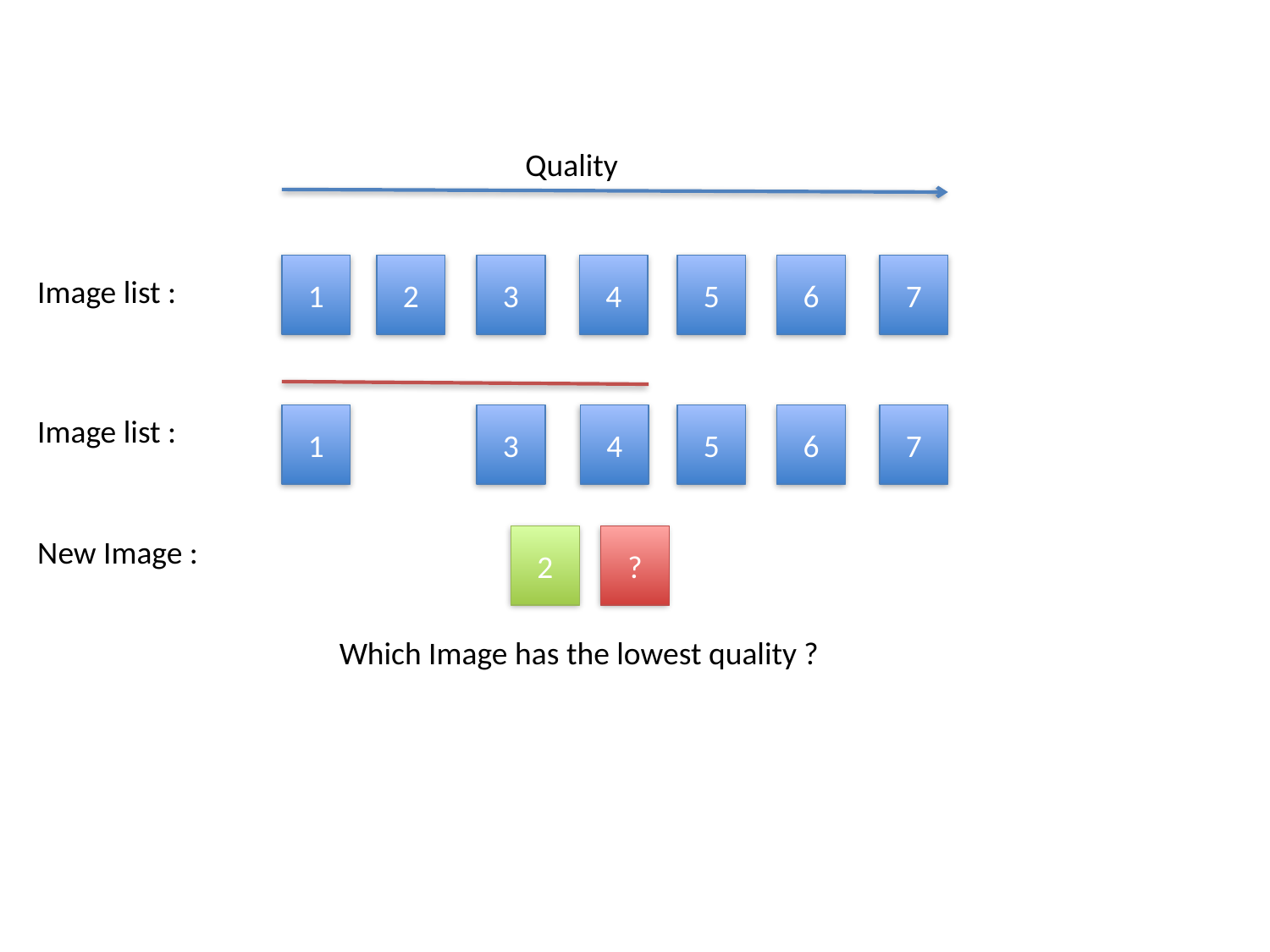

Quality
1
2
3
4
5
6
7
Image list :
Image list :
1
3
4
5
6
7
New Image :
2
?
Which Image has the lowest quality ?